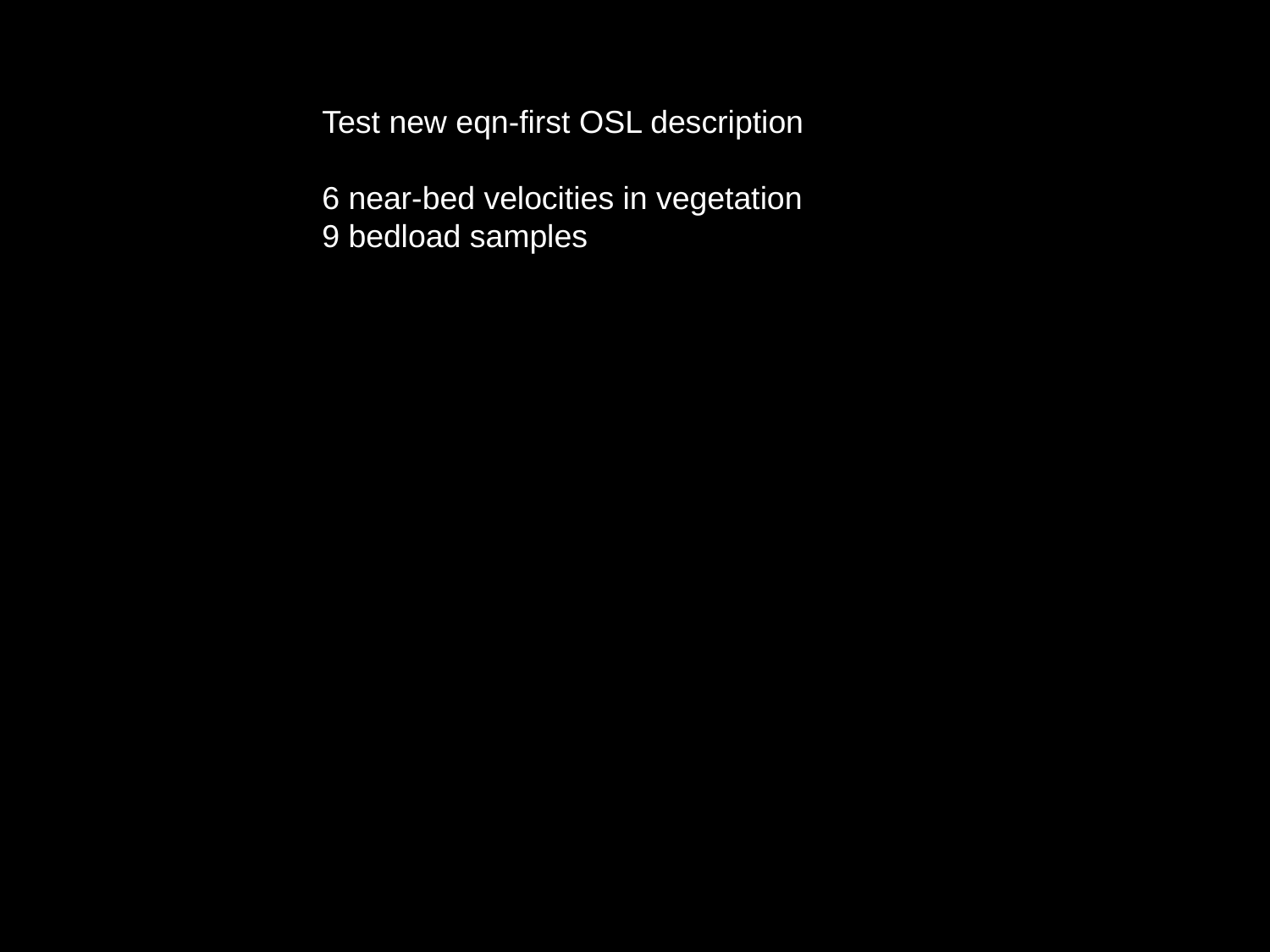

Test new eqn-first OSL description

6 near-bed velocities in vegetation
9 bedload samples